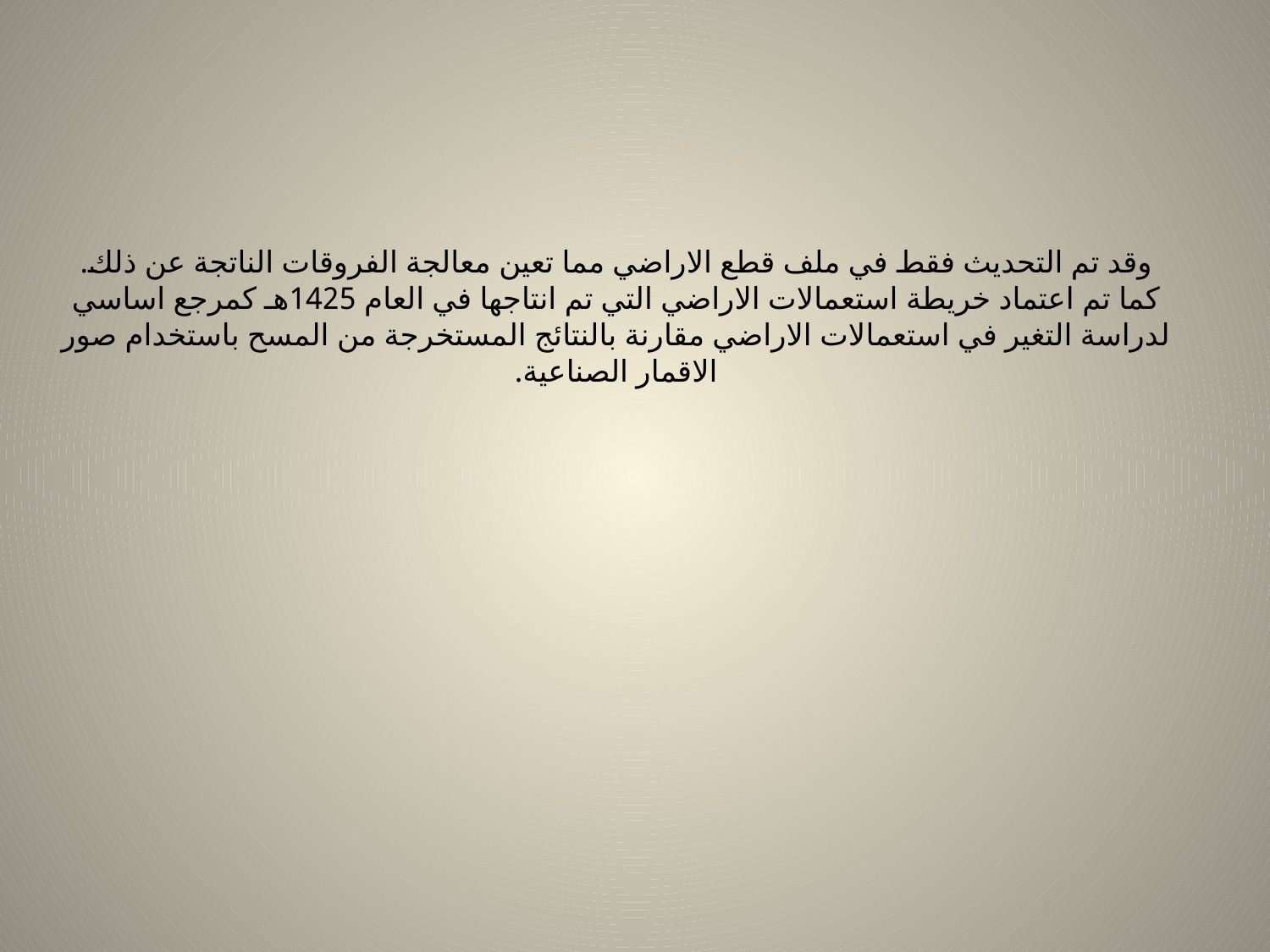

# وقد تم التحديث فقط في ملف قطع الاراضي مما تعين معالجة الفروقات الناتجة عن ذلك. كما تم اعتماد خريطة استعمالات الاراضي التي تم انتاجها في العام 1425هـ كمرجع اساسي لدراسة التغير في استعمالات الاراضي مقارنة بالنتائج المستخرجة من المسح باستخدام صور الاقمار الصناعية.